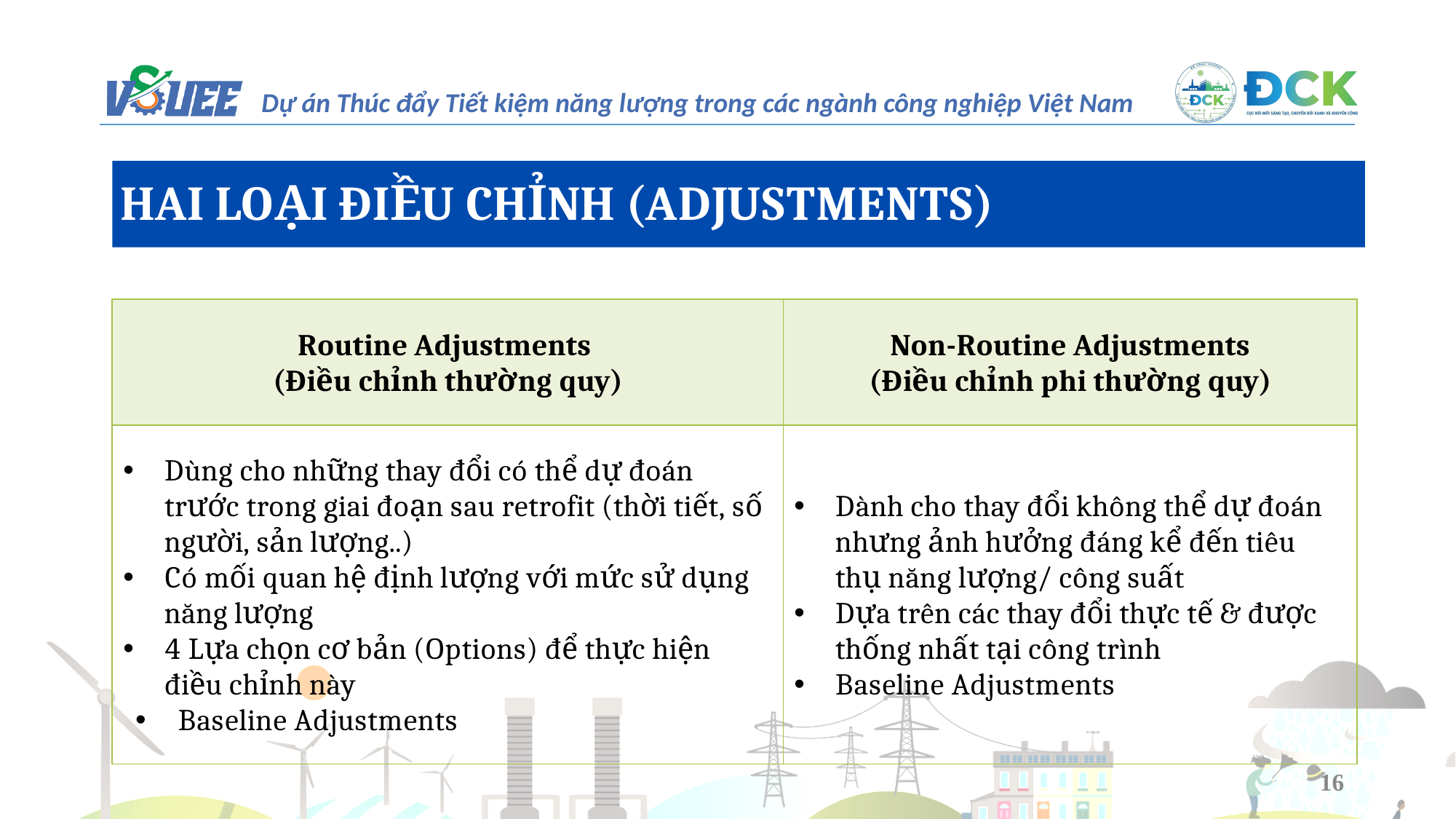

HAI LOẠI ĐIỀU CHỈNH (ADJUSTMENTS)
| Routine Adjustments (Điều chỉnh thường quy) | Non-Routine Adjustments (Điều chỉnh phi thường quy) |
| --- | --- |
| Dùng cho những thay đổi có thể dự đoán trước trong giai đoạn sau retrofit (thời tiết, số người, sản lượng..) Có mối quan hệ định lượng với mức sử dụng năng lượng 4 Lựa chọn cơ bản (Options) để thực hiện điều chỉnh này Baseline Adjustments | Dành cho thay đổi không thể dự đoán nhưng ảnh hưởng đáng kể đến tiêu thụ năng lượng/ công suất Dựa trên các thay đổi thực tế & được thống nhất tại công trình Baseline Adjustments |
16